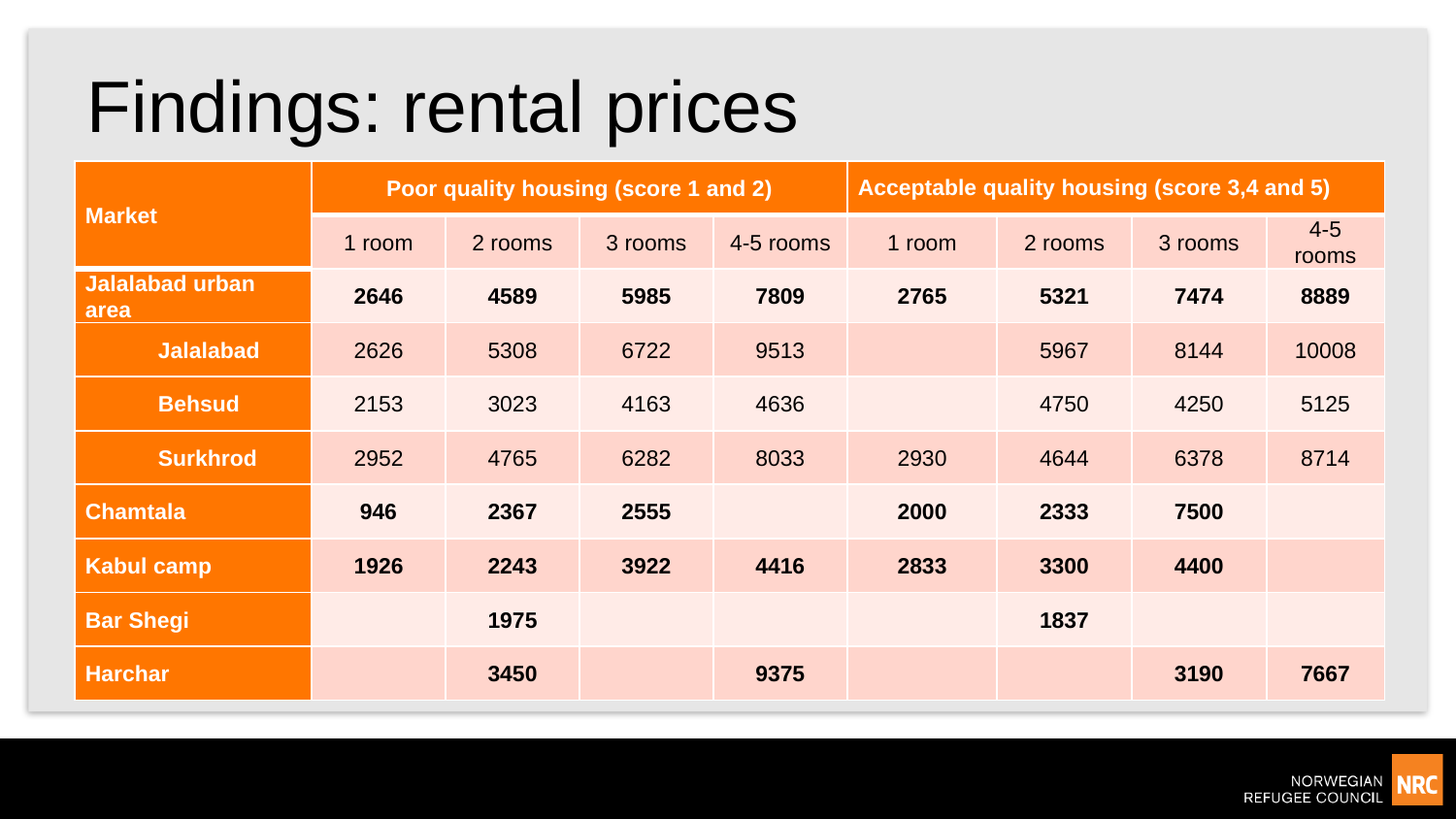

# Findings: rental prices
| Market | Poor quality housing (score 1 and 2) |  |  |  | Acceptable quality housing (score 3,4 and 5) |  |  |  |
| --- | --- | --- | --- | --- | --- | --- | --- | --- |
|  | 1 room | 2 rooms | 3 rooms | 4-5 rooms | 1 room | 2 rooms | 3 rooms | 4-5 rooms |
| Jalalabad urban area | 2646 | 4589 | 5985 | 7809 | 2765 | 5321 | 7474 | 8889 |
| Jalalabad | 2626 | 5308 | 6722 | 9513 |  | 5967 | 8144 | 10008 |
| Behsud | 2153 | 3023 | 4163 | 4636 |  | 4750 | 4250 | 5125 |
| Surkhrod | 2952 | 4765 | 6282 | 8033 | 2930 | 4644 | 6378 | 8714 |
| Chamtala | 946 | 2367 | 2555 |  | 2000 | 2333 | 7500 |  |
| Kabul camp | 1926 | 2243 | 3922 | 4416 | 2833 | 3300 | 4400 |  |
| Bar Shegi |  | 1975 |  |  |  | 1837 |  |  |
| Harchar |  | 3450 |  | 9375 |  |  | 3190 | 7667 |